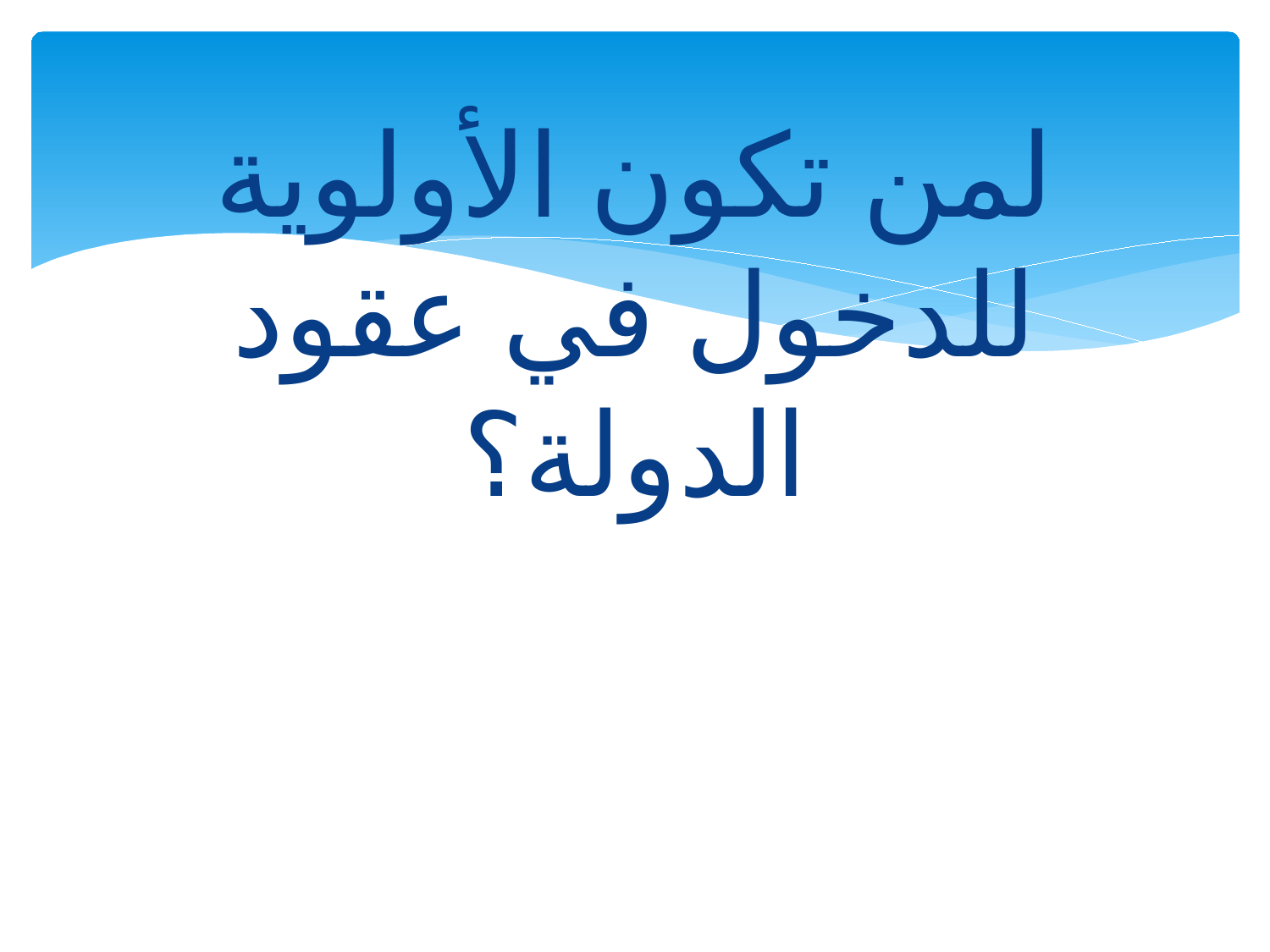

# لمن تكون الأولوية للدخول في عقود الدولة؟